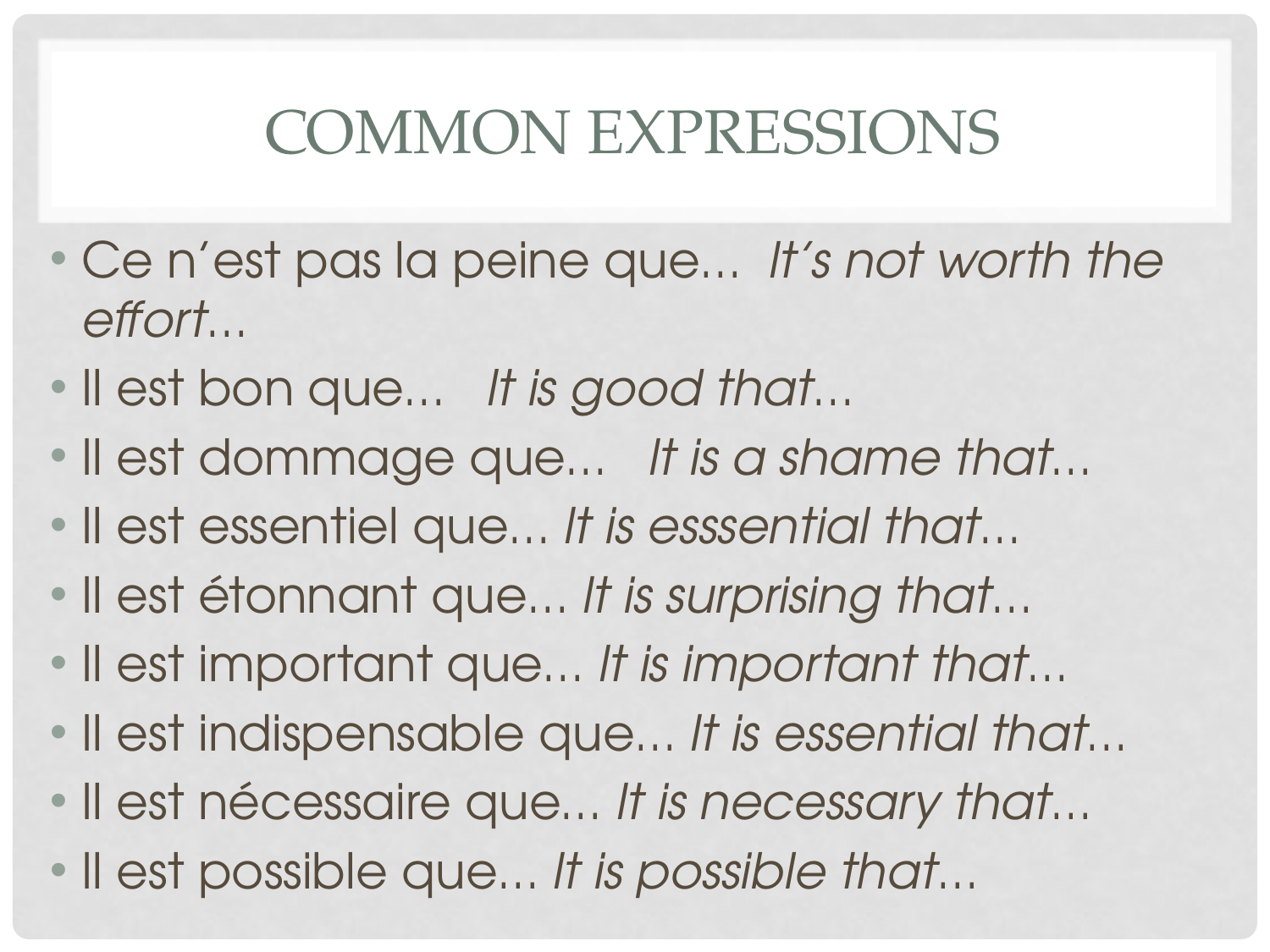

# Common expressions
Ce n’est pas la peine que…  It’s not worth the effort…
Il est bon que…   It is good that…
Il est dommage que…   It is a shame that…
Il est essentiel que… It is esssential that…
Il est étonnant que… It is surprising that…
Il est important que… It is important that…
Il est indispensable que… It is essential that…
Il est nécessaire que… It is necessary that…
Il est possible que… It is possible that…